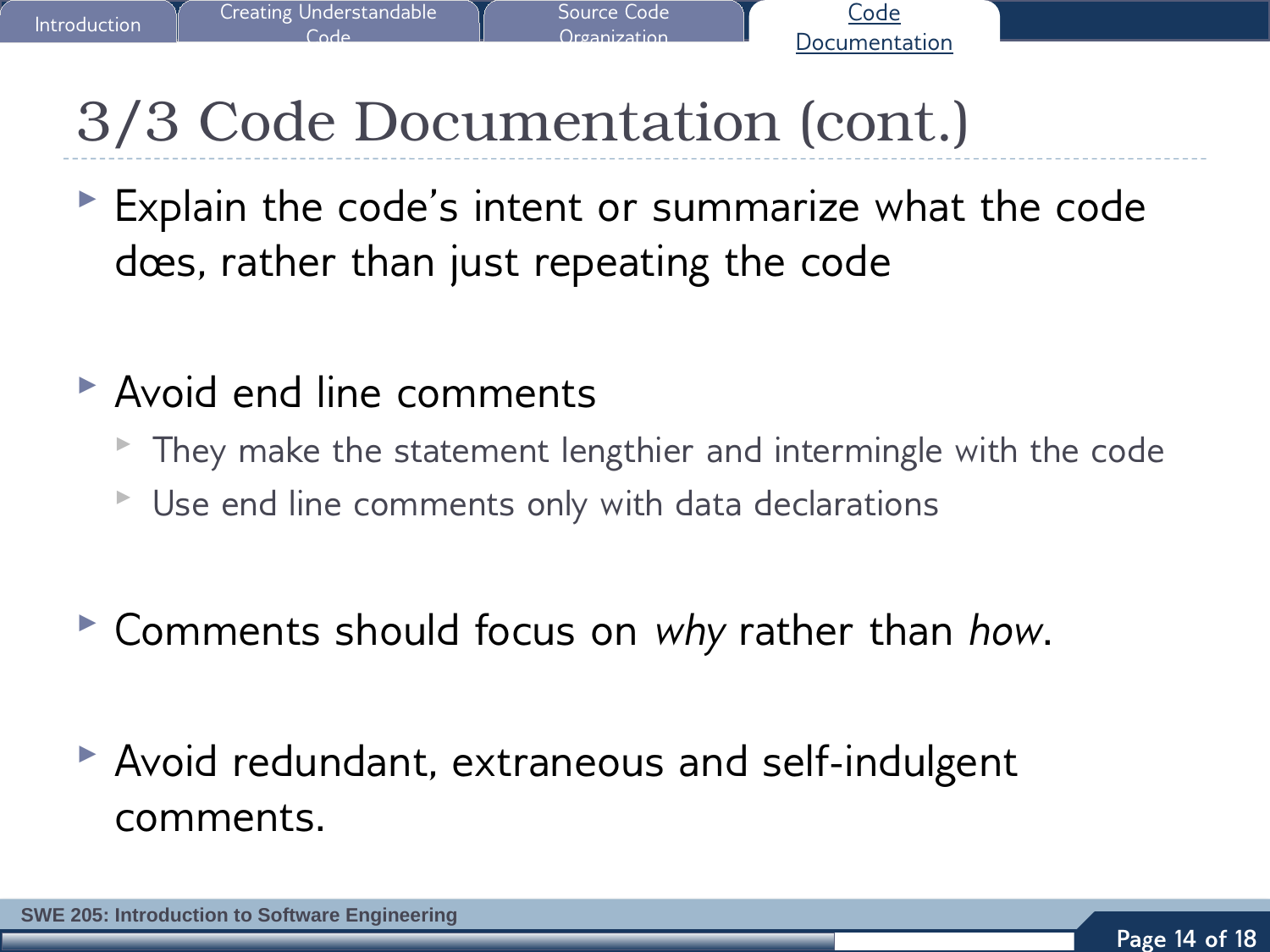

Introduction
Creating Understandable Code
Source Code Organization
Code Documentation
# 3/3 Code Documentation (cont.)
Explain the code’s intent or summarize what the code does, rather than just repeating the code

Avoid end line comments
They make the statement lengthier and intermingle with the code
Use end line comments only with data declarations

Comments should focus on why rather than how.

Avoid redundant, extraneous and self-indulgent comments.

Avoid abbreviations in comments
14
Page 14 of 18